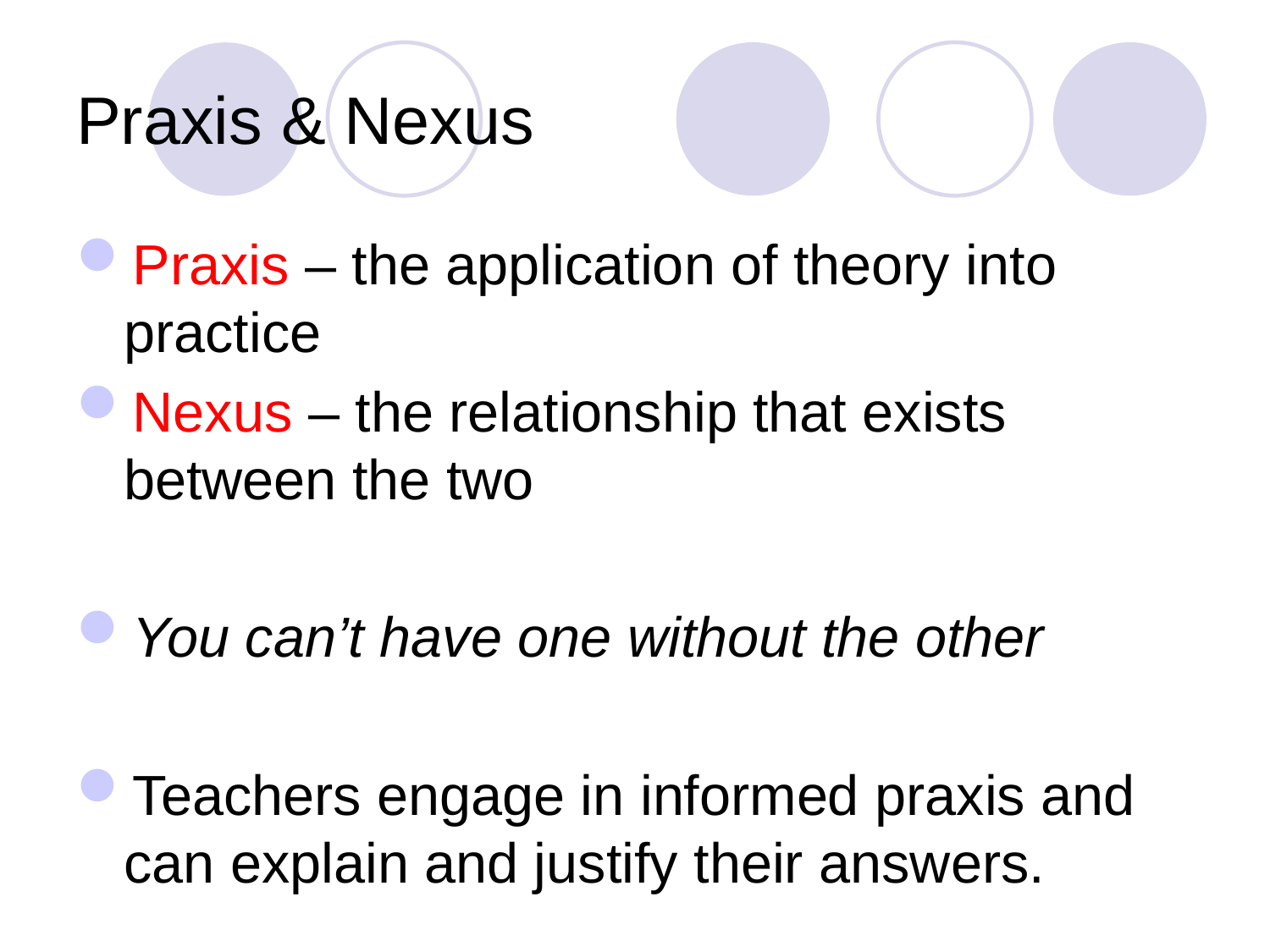

# Praxis & Nexus
Praxis – the application of theory into practice
Nexus – the relationship that exists between the two

You can’t have one without the other

Teachers engage in informed praxis and can explain and justify their answers.